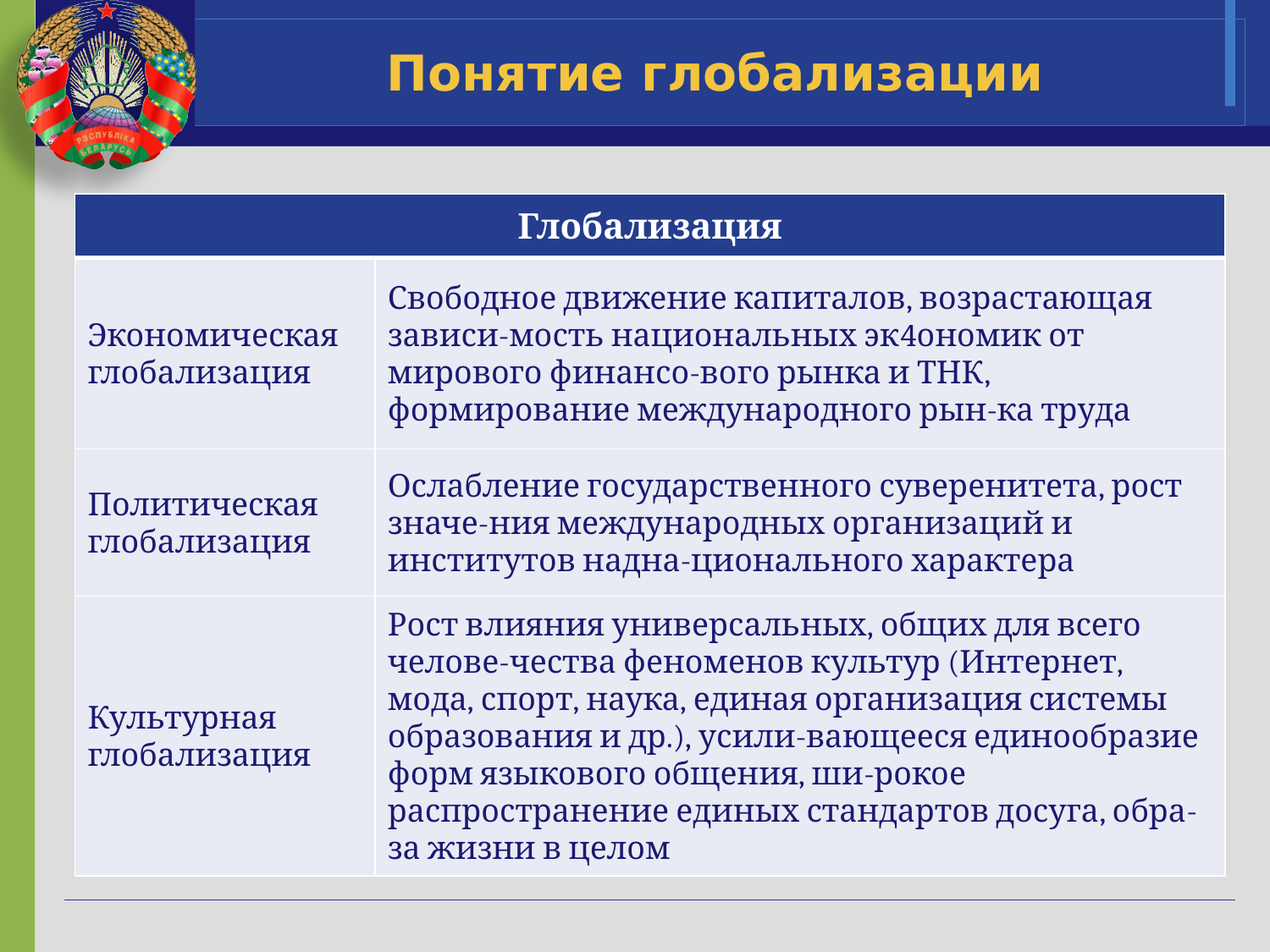

# Понятие глобализации
| Глобализация |  |
| --- | --- |
| Экономическая глобализация | Свободное движение капиталов, возрастающая зависи-мость национальных эк4ономик от мирового финансо-вого рынка и ТНК, формирование международного рын-ка труда |
| Политическая глобализация | Ослабление государственного суверенитета, рост значе-ния международных организаций и институтов надна-ционального характера |
| Культурная глобализация | Рост влияния универсальных, общих для всего челове-чества феноменов культур (Интернет, мода, спорт, наука, единая организация системы образования и др.), усили-вающееся единообразие форм языкового общения, ши-рокое распространение единых стандартов досуга, обра-за жизни в целом |